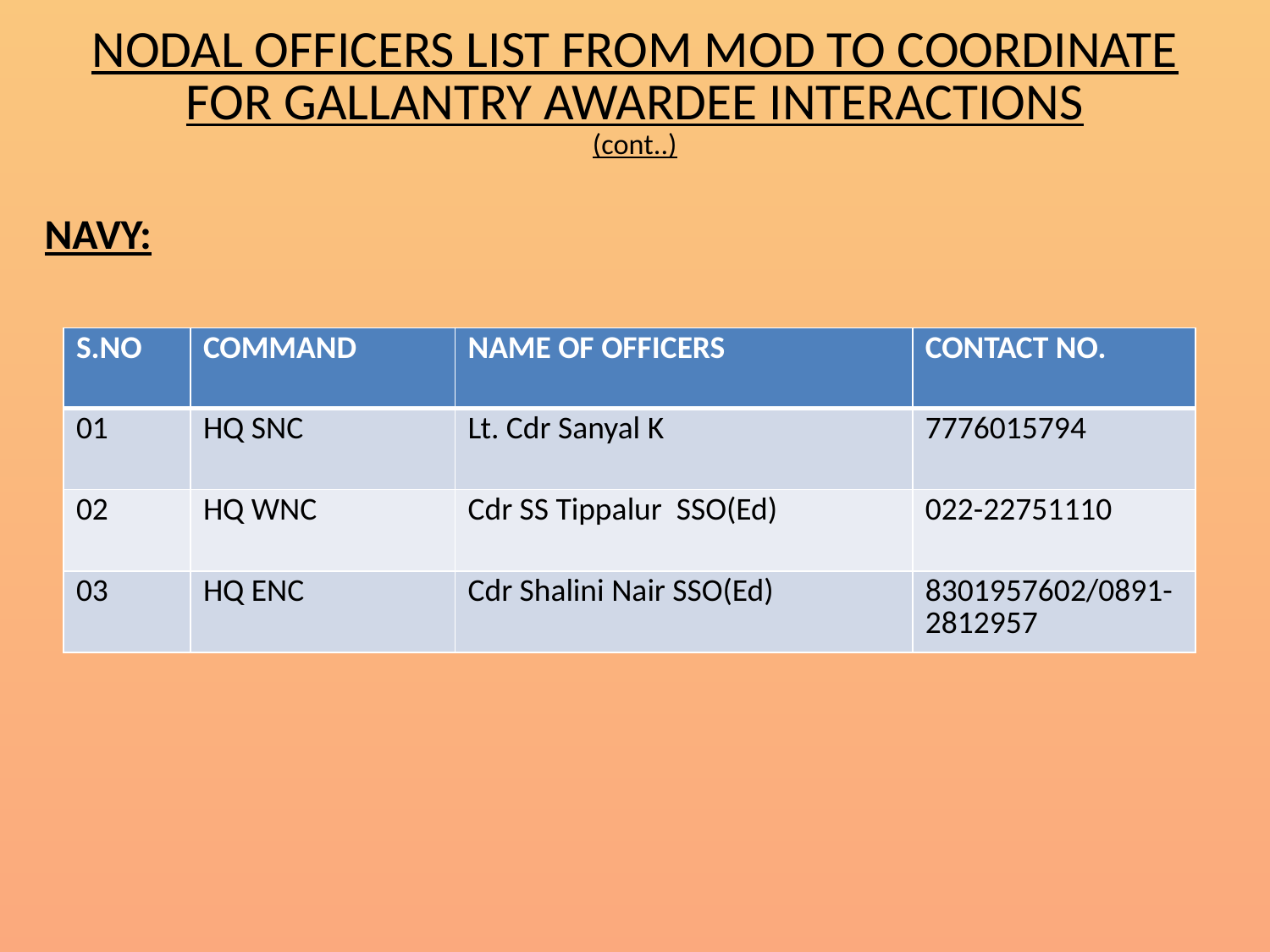

NODAL OFFICERS LIST FROM MOD TO COORDINATE FOR GALLANTRY AWARDEE INTERACTIONS
(cont..)
NAVY:

| S.NO | COMMAND | NAME OF OFFICERS | CONTACT NO. |
| --- | --- | --- | --- |
| 01 | HQ SNC | Lt. Cdr Sanyal K | 7776015794 |
| 02 | HQ WNC | Cdr SS Tippalur SSO(Ed) | 022-22751110 |
| 03 | HQ ENC | Cdr Shalini Nair SSO(Ed) | 8301957602/0891-2812957 |